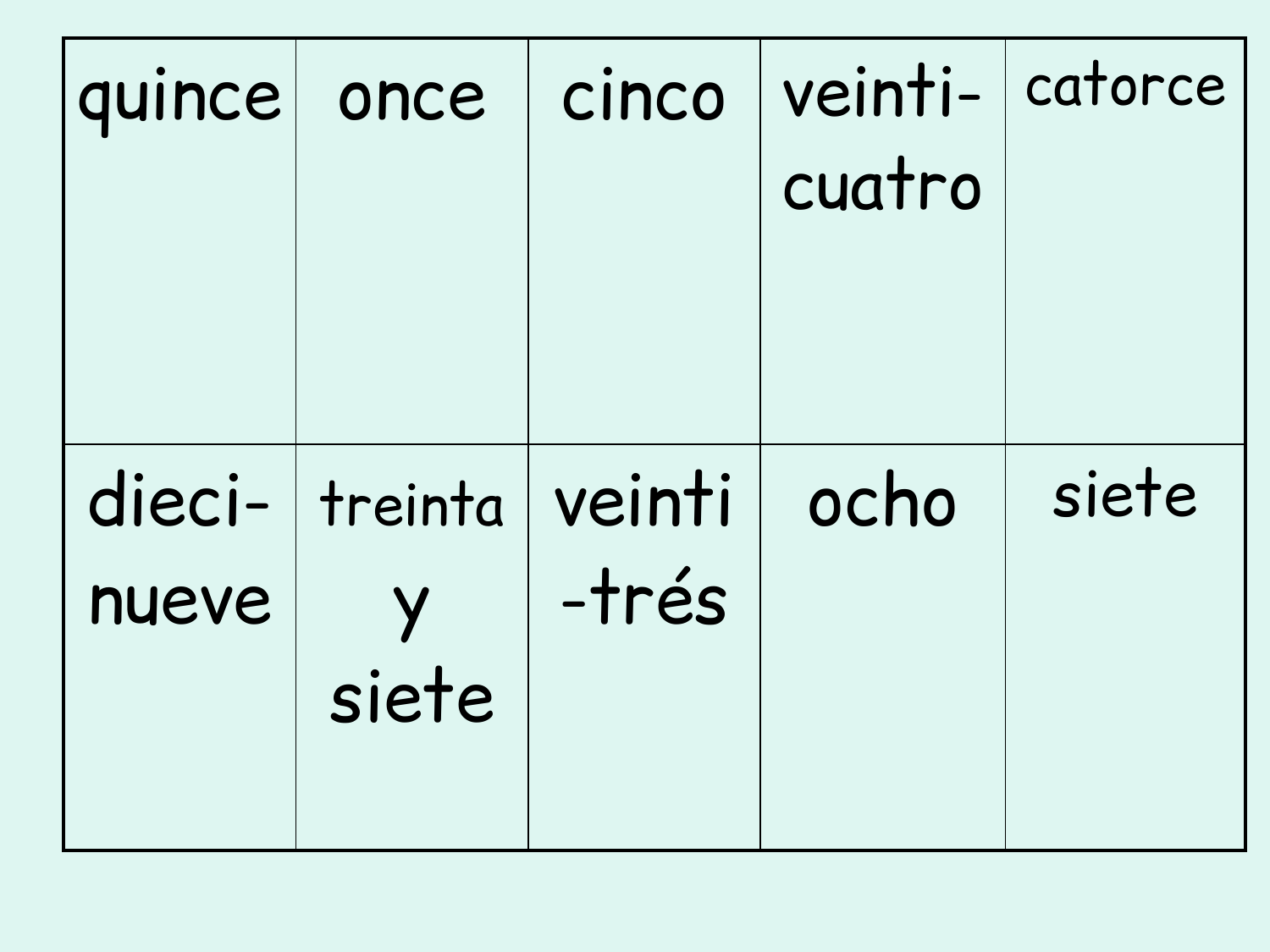

| quince | once | cinco | veinti-cuatro | catorce |
| --- | --- | --- | --- | --- |
| dieci-nueve | treinta y siete | veinti-trés | ocho | siete |